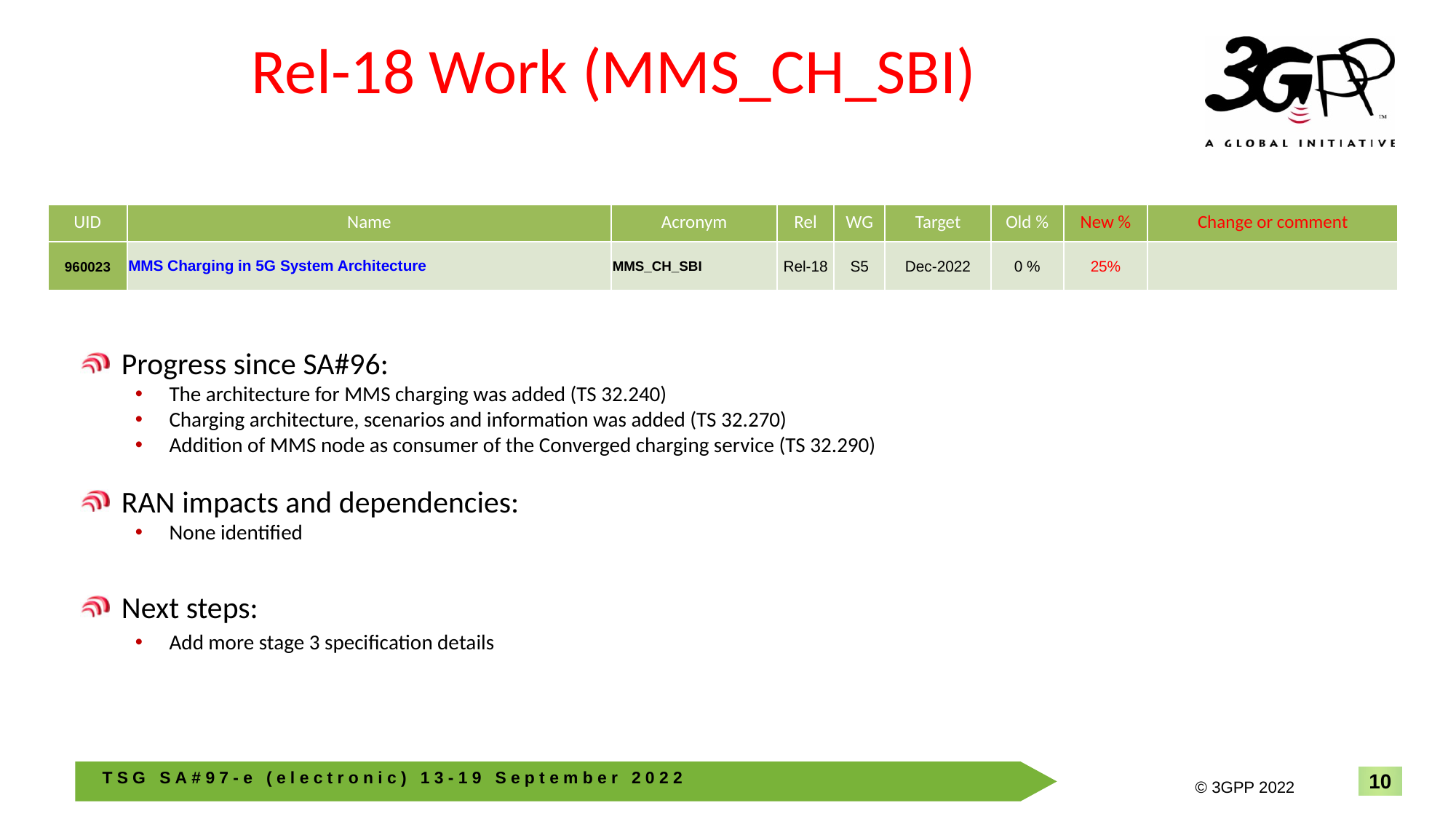

# Rel-18 Work (MMS_CH_SBI)
| UID | Name | Acronym | Rel | WG | Target | Old % | New % | Change or comment |
| --- | --- | --- | --- | --- | --- | --- | --- | --- |
| 960023 | MMS Charging in 5G System Architecture | MMS\_CH\_SBI | Rel-18 | S5 | Dec-2022 | 0 % | 25% |  |
Progress since SA#96:
The architecture for MMS charging was added (TS 32.240)
Charging architecture, scenarios and information was added (TS 32.270)
Addition of MMS node as consumer of the Converged charging service (TS 32.290)

RAN impacts and dependencies:
None identified

Next steps:
Add more stage 3 specification details